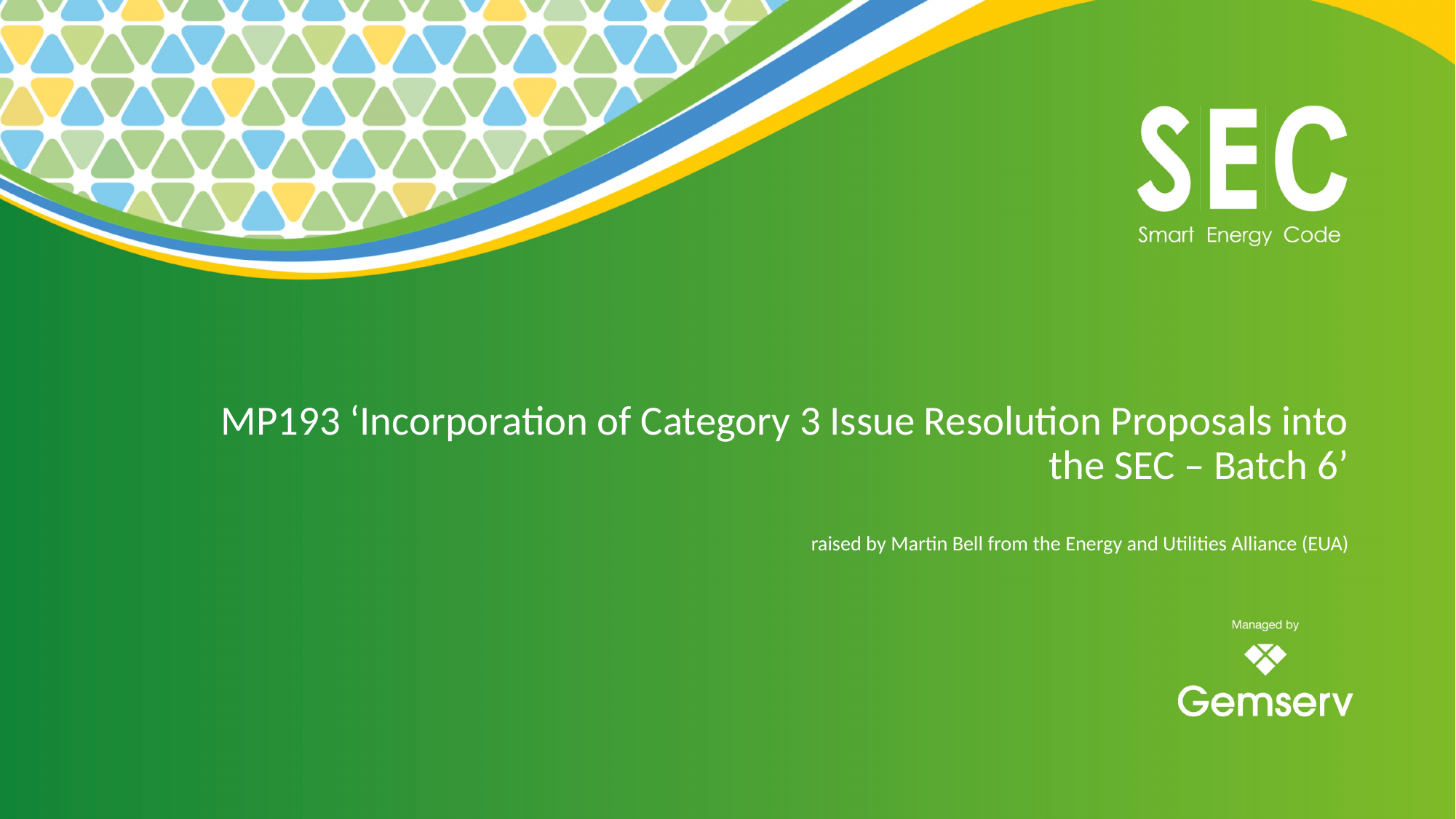

# MP193 ‘Incorporation of Category 3 Issue Resolution Proposals into the SEC – Batch 6’ raised by Martin Bell from the Energy and Utilities Alliance (EUA)